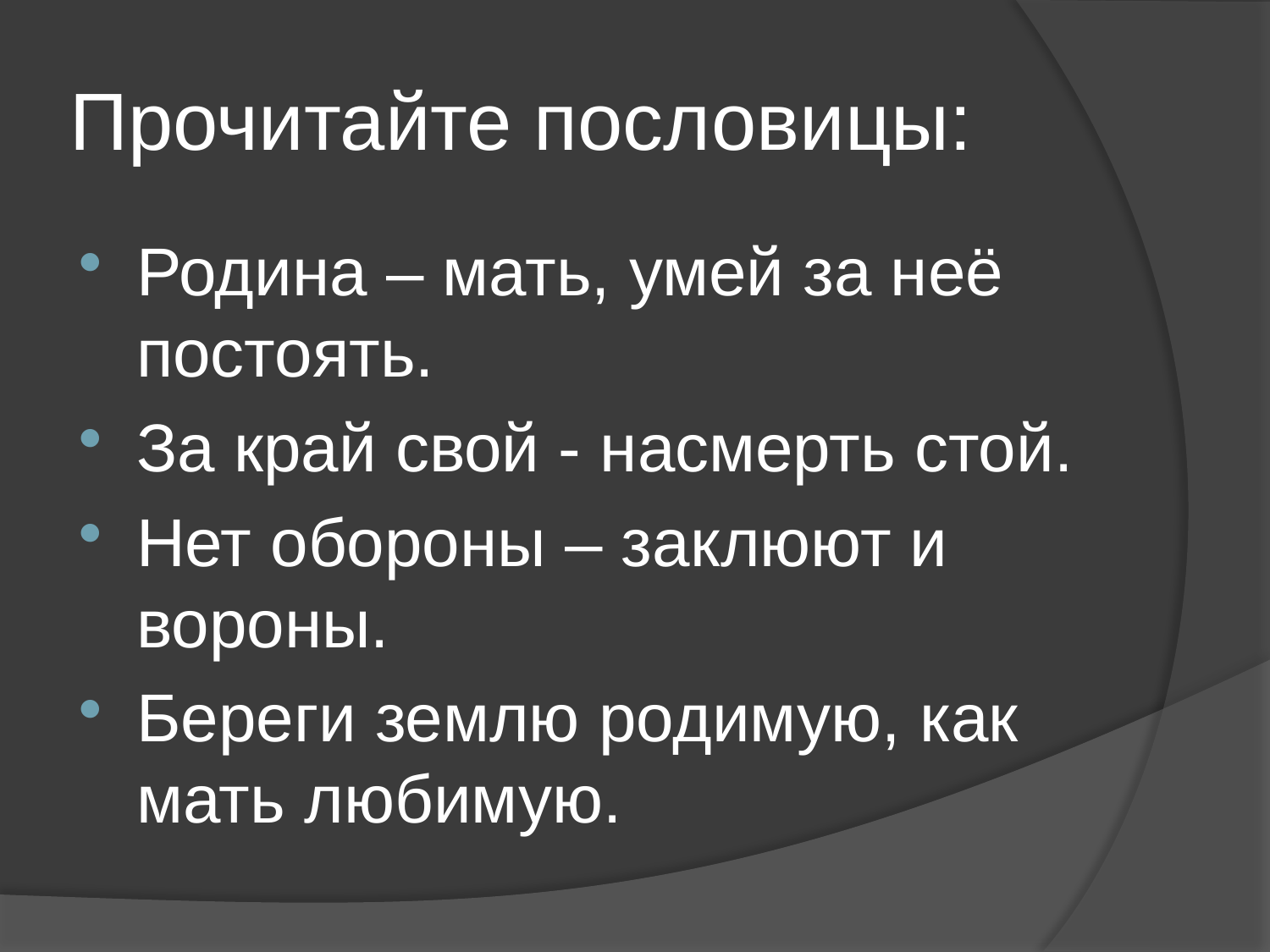

# Прочитайте пословицы:
Родина – мать, умей за неё постоять.
За край свой - насмерть стой.
Нет обороны – заклюют и вороны.
Береги землю родимую, как мать любимую.